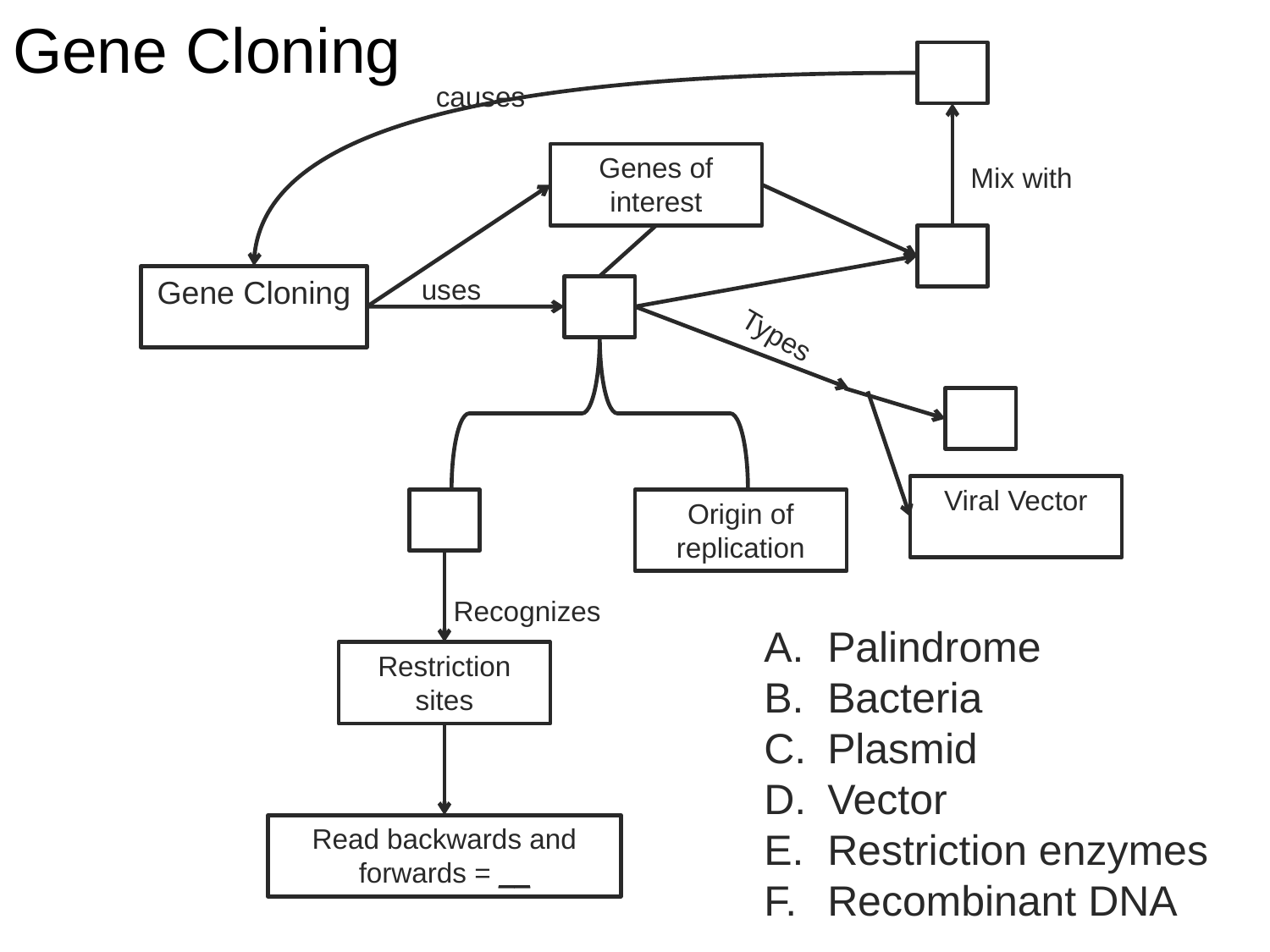

# Gene Cloning

causes
Genes of interest
Mix with

Gene Cloning
uses

Types

Viral Vector

Origin of replication
Recognizes
Palindrome
Bacteria
Plasmid
Vector
Restriction enzymes
Recombinant DNA
Restriction sites
Read backwards and forwards = __